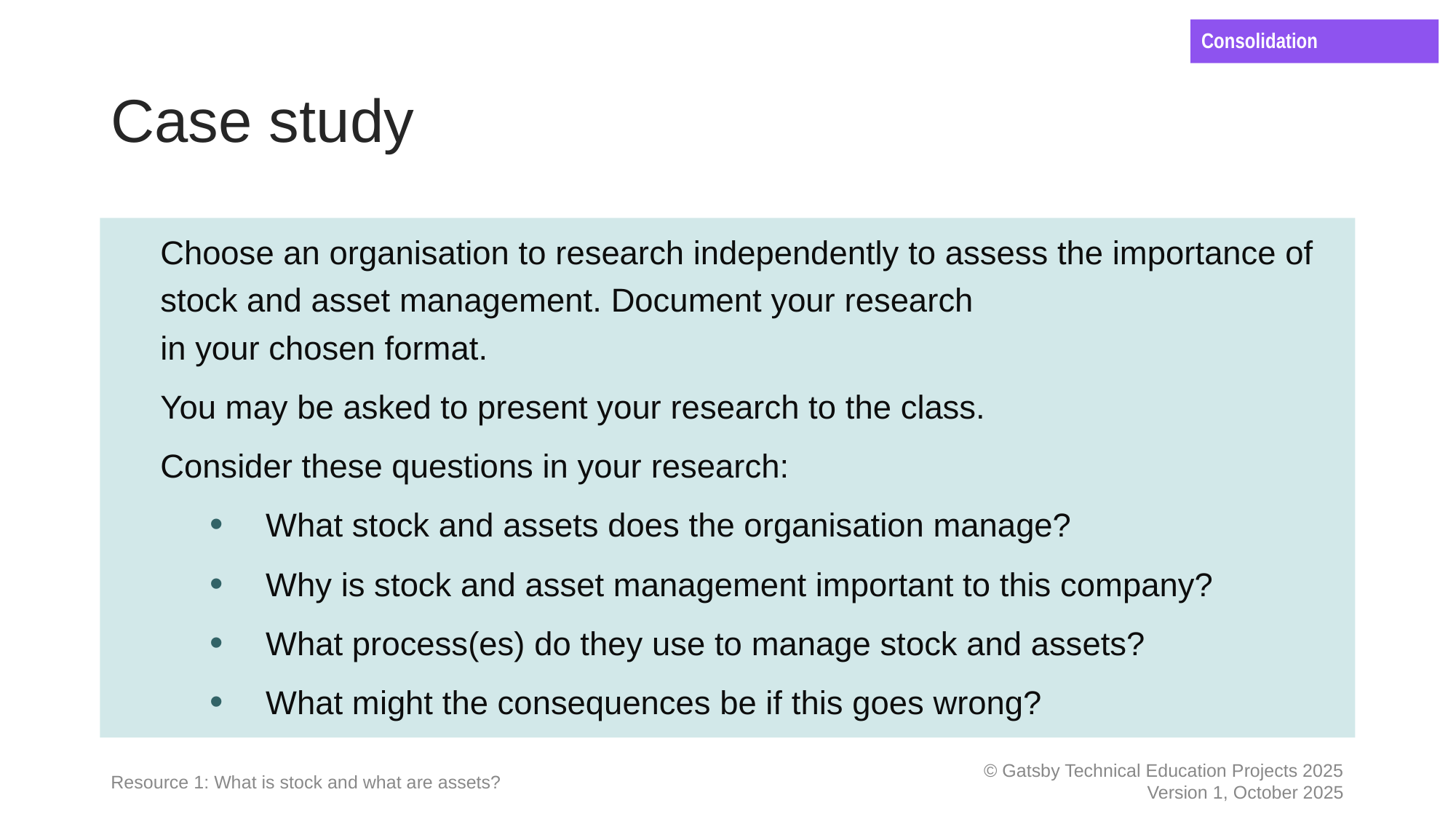

Consolidation
# Case study
Choose an organisation to research independently to assess the importance of stock and asset management. Document your research
in your chosen format.
You may be asked to present your research to the class.
Consider these questions in your research:
What stock and assets does the organisation manage?
Why is stock and asset management important to this company?
What process(es) do they use to manage stock and assets?
What might the consequences be if this goes wrong?
Resource 1: What is stock and what are assets?